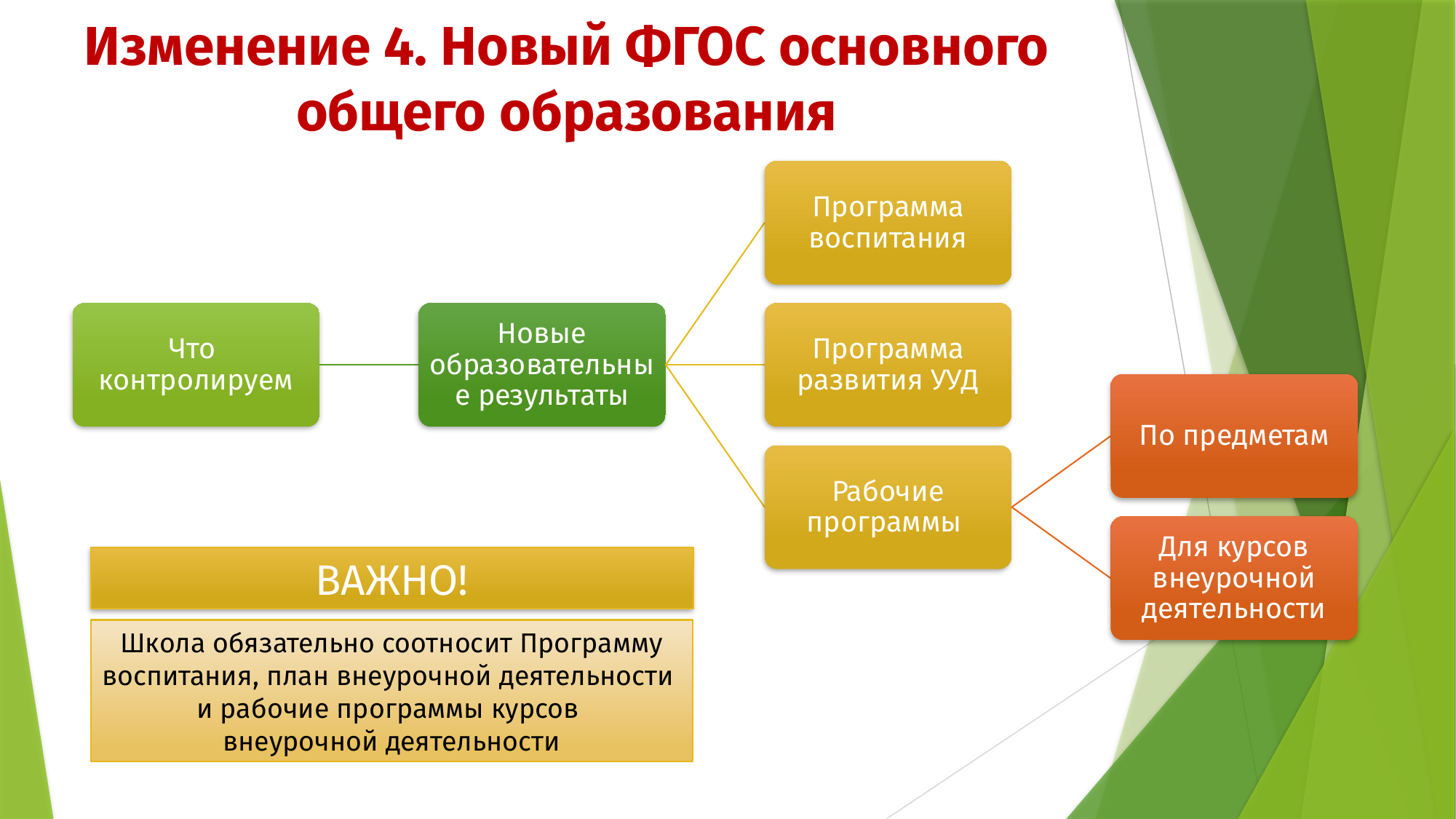

# Изменение 4. Новый ФГОС основного общего образования
Что
контролируем

Новые образовательные результаты

Программа воспитания

Программа развития УУД

Рабочие программы

По предметам

Для курсов внеурочной деятельности
ВАЖНО!
Школа обязательно соотносит Программу воспитания, план внеурочной деятельности
и рабочие программы курсов 
внеурочной деятельности